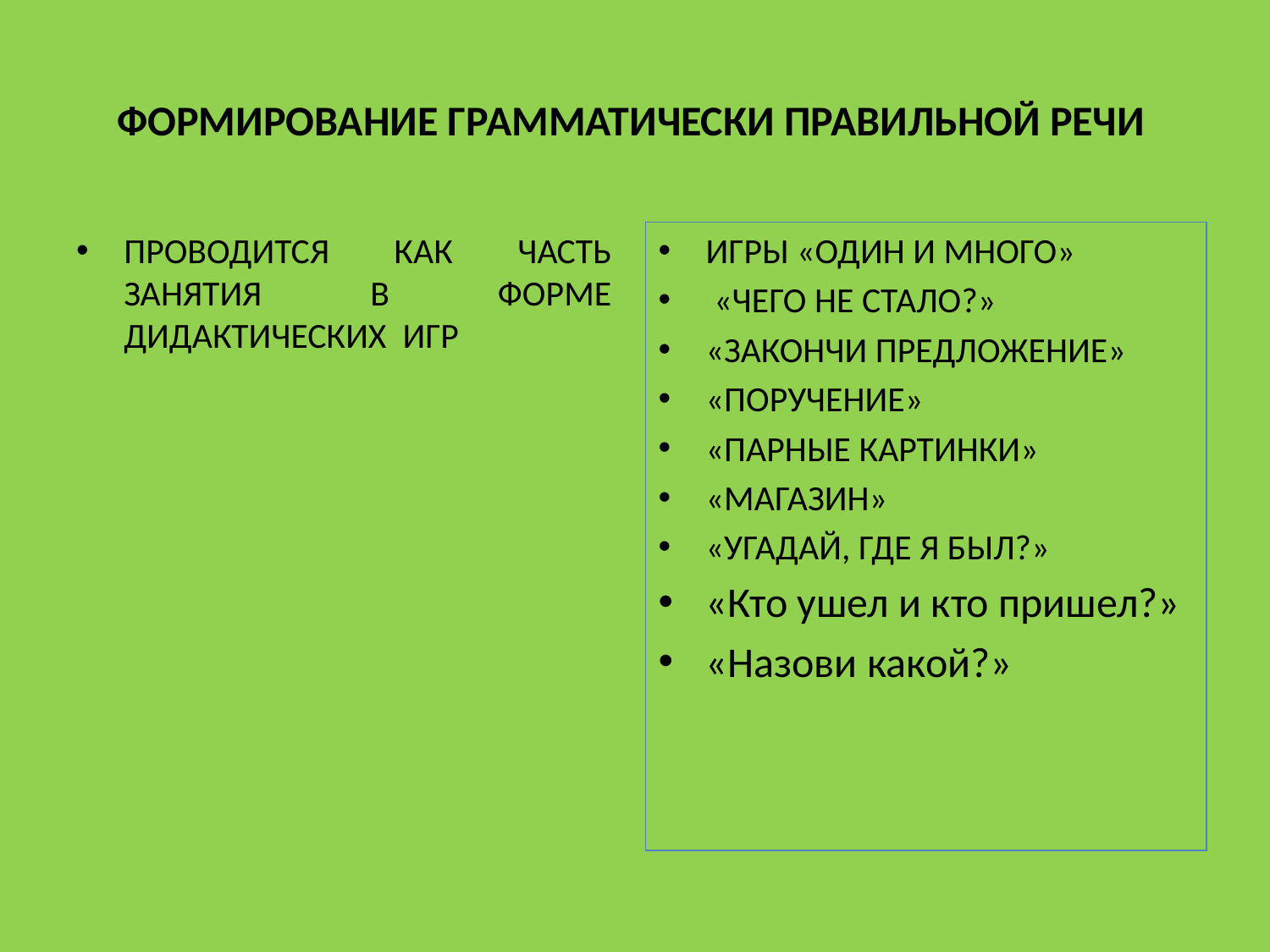

# ФОРМИРОВАНИЕ ГРАММАТИЧЕСКИ ПРАВИЛЬНОЙ РЕЧИ
ПРОВОДИТСЯ КАК ЧАСТЬ ЗАНЯТИЯ В ФОРМЕ ДИДАКТИЧЕСКИХ  ИГР
ИГРЫ «ОДИН И МНОГО»
 «ЧЕГО НЕ СТАЛО?»
«ЗАКОНЧИ ПРЕДЛОЖЕНИЕ»
«ПОРУЧЕНИЕ»
«ПАРНЫЕ КАРТИНКИ»
«МАГАЗИН»
«УГАДАЙ, ГДЕ Я БЫЛ?»
«Кто ушел и кто пришел?»
«Назови какой?»